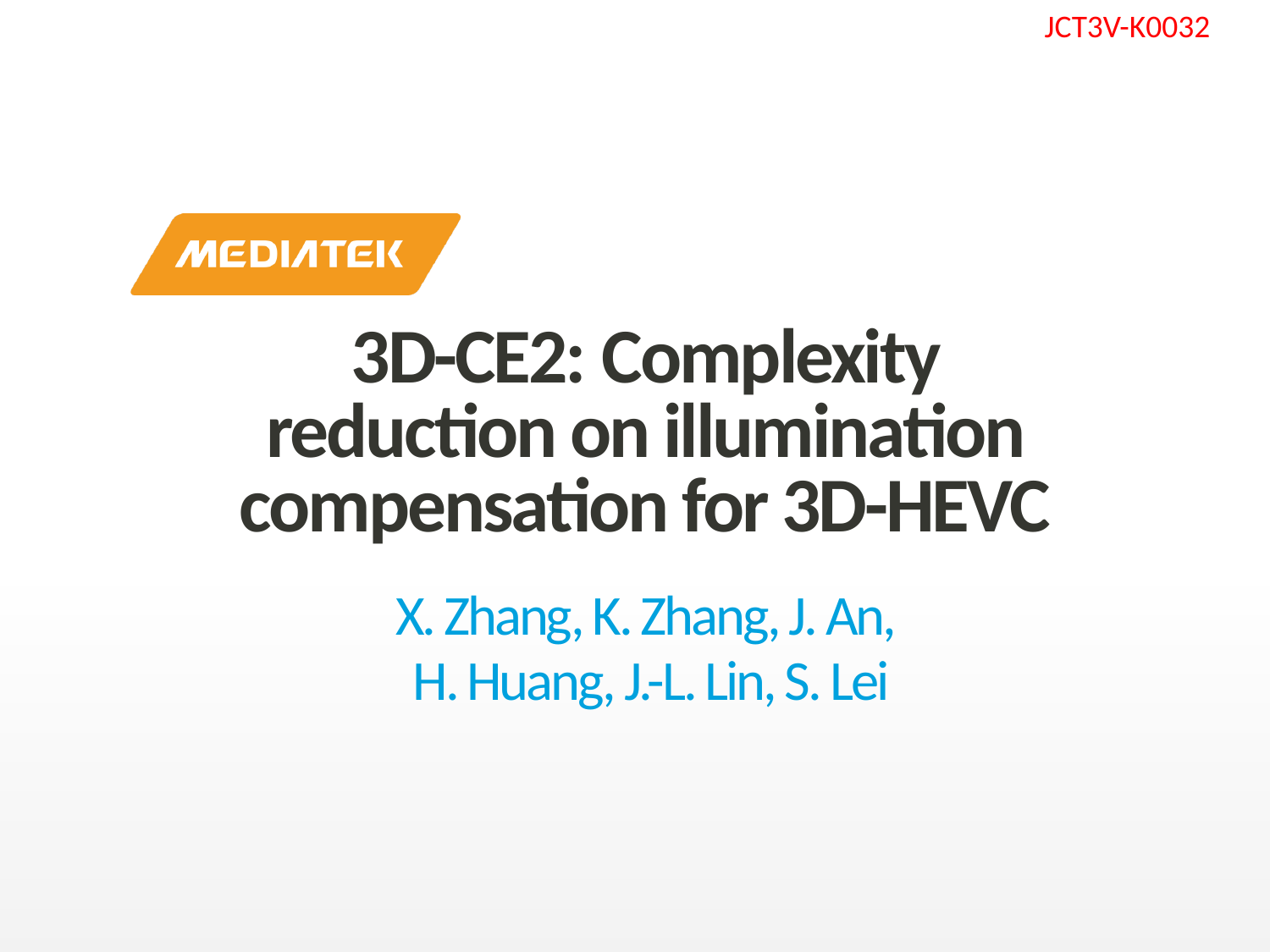

# 3D-CE2: Complexity reduction on illumination compensation for 3D-HEVC
X. Zhang, K. Zhang, J. An,
H. Huang, J.-L. Lin, S. Lei